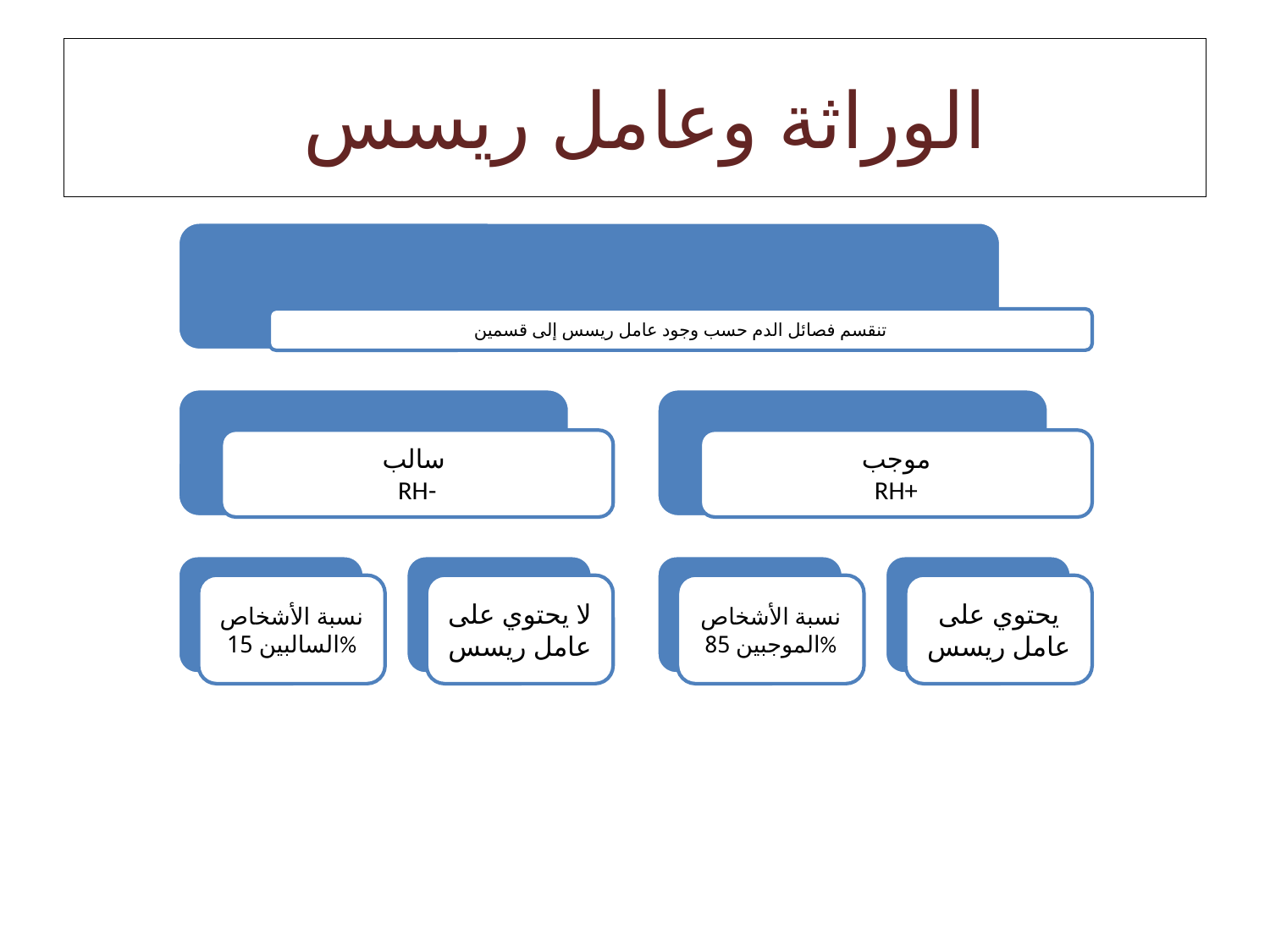

# الوراثة وعامل ريسس
تنقسم فصائل الدم حسب وجود عامل ريسس إلى قسمين
سالب
RH-
موجب
RH+
يحتوي على عامل ريسس